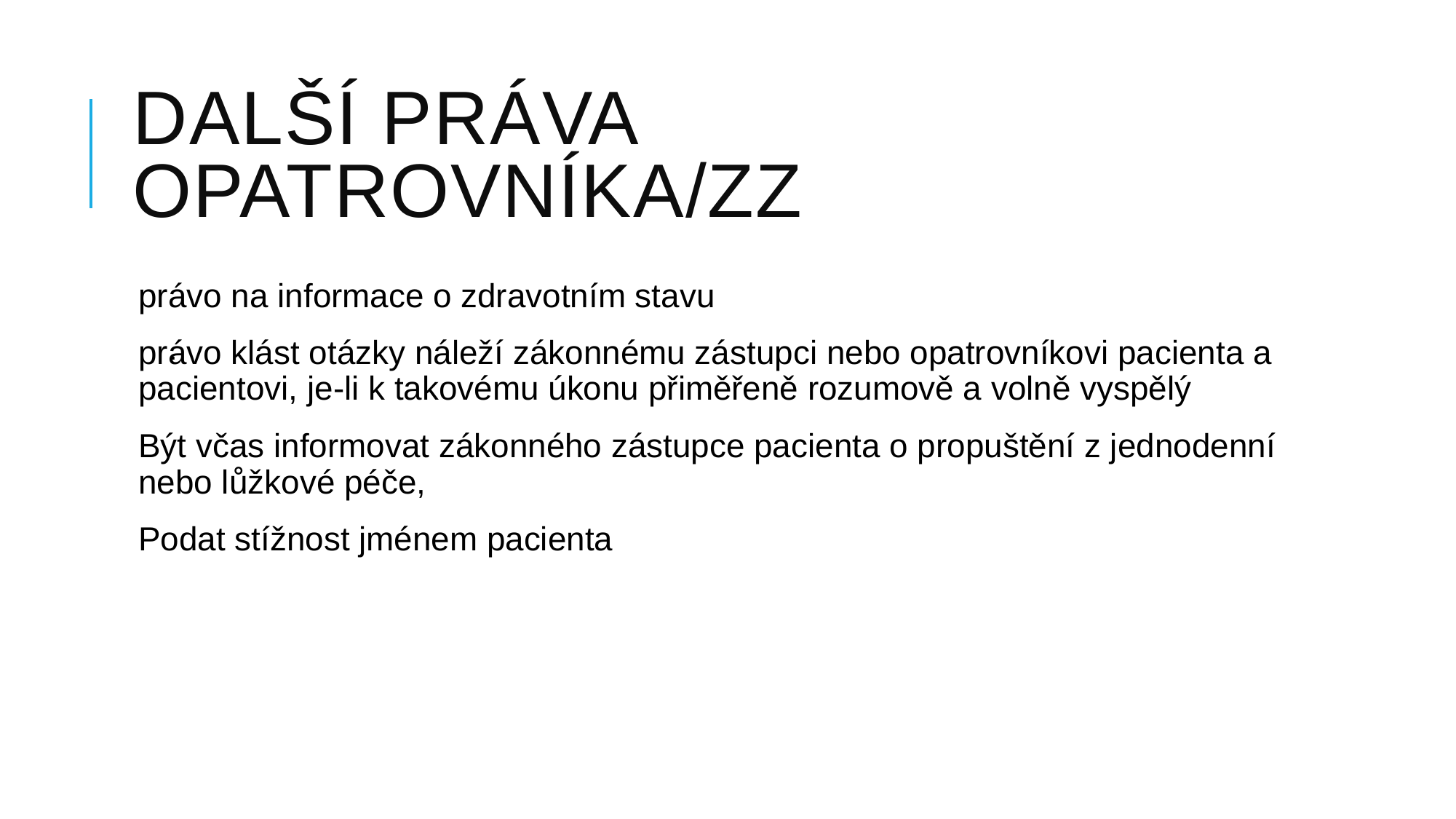

# Další práva opatrovníka/ZZ
právo na informace o zdravotním stavu
právo klást otázky náleží zákonnému zástupci nebo opatrovníkovi pacienta a pacientovi, je-li k takovému úkonu přiměřeně rozumově a volně vyspělý
Být včas informovat zákonného zástupce pacienta o propuštění z jednodenní nebo lůžkové péče,
Podat stížnost jménem pacienta
.